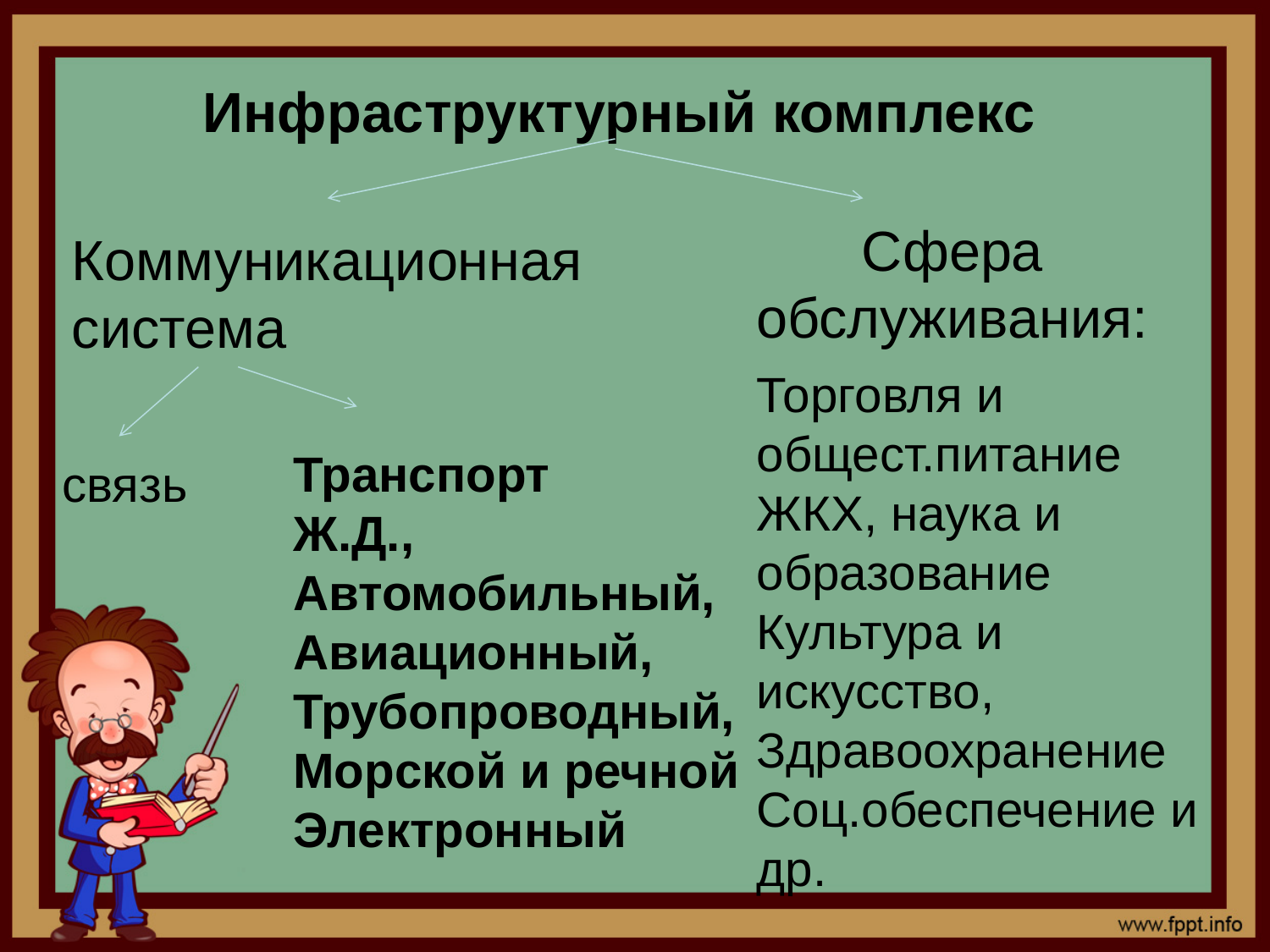

Инфраструктурный комплекс
Сфера обслуживания:
Коммуникационная система
Торговля и общест.питание
ЖКХ, наука и образование
Культура и искусство,
Здравоохранение
Соц.обеспечение и др.
Транспорт
Ж.Д.,
Автомобильный,
Авиационный,
Трубопроводный,
Морской и речной
Электронный

связь